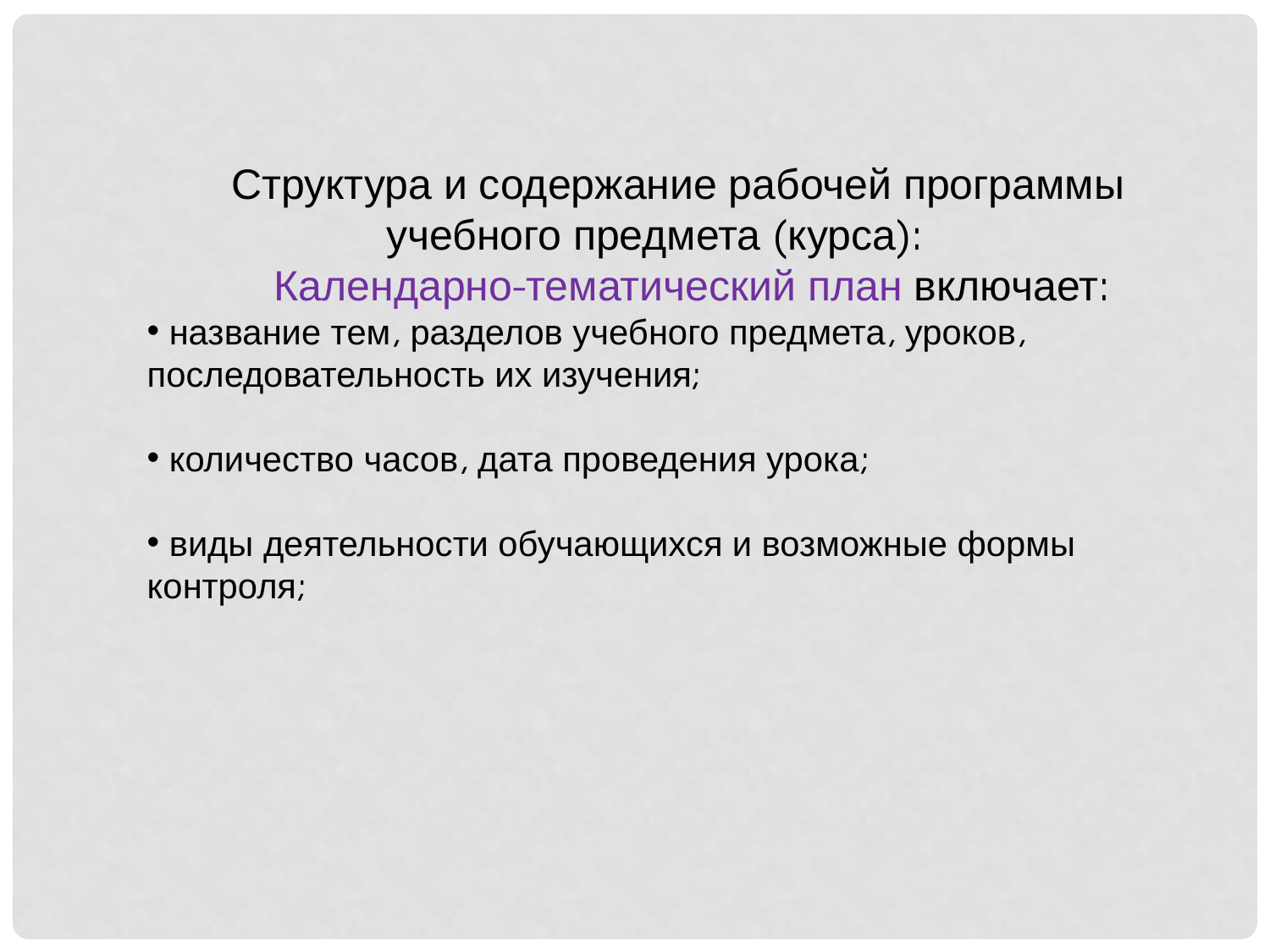

Структура и содержание рабочей программы учебного предмета (курса):
	Календарно-тематический план включает:
 название тем, разделов учебного предмета, уроков, последовательность их изучения;

 количество часов, дата проведения урока;

 виды деятельности обучающихся и возможные формы контроля;